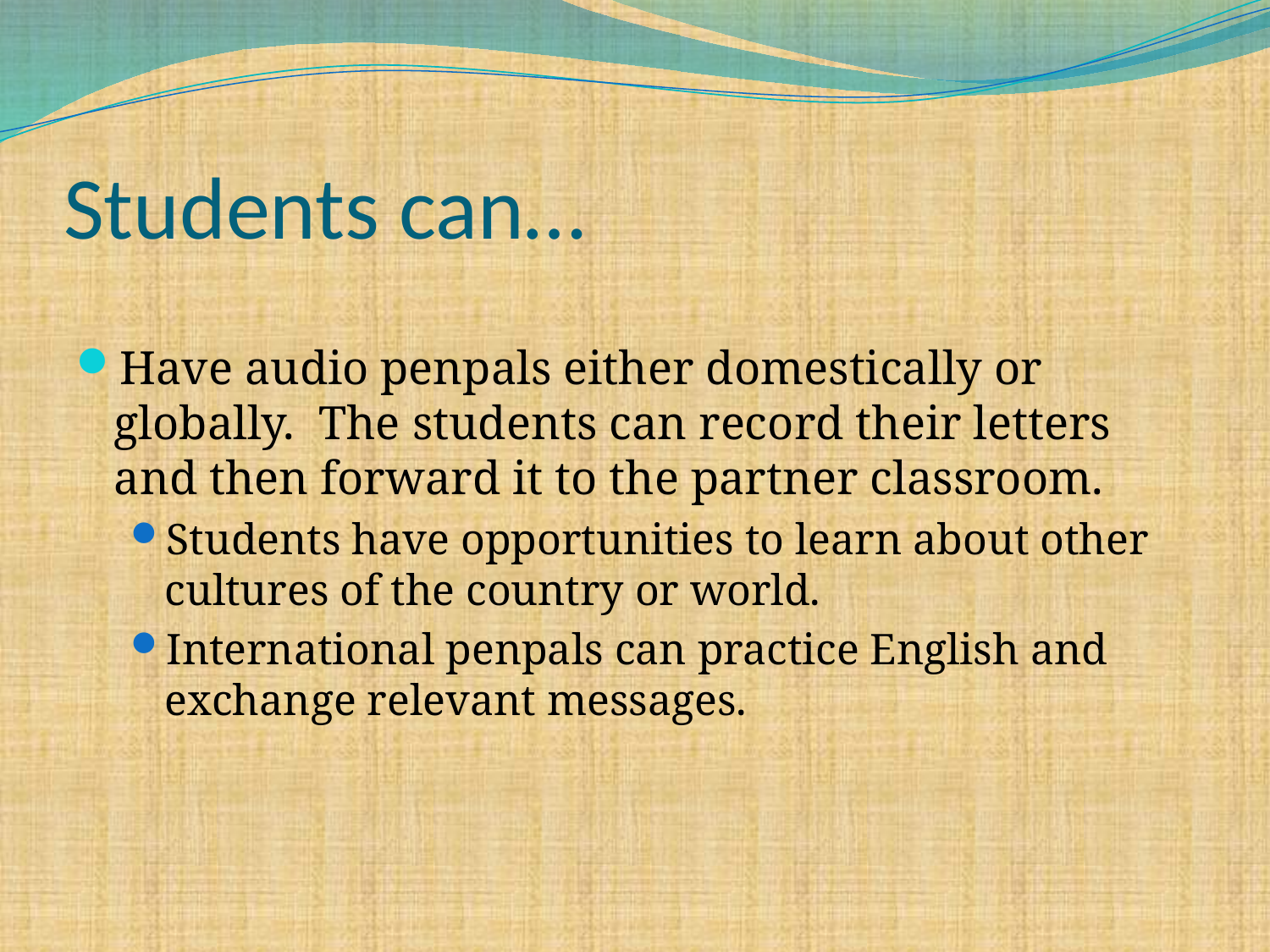

# Students can…

Have audio penpals either domestically or globally.  The students can record their letters and then forward it to the partner classroom.
Students have opportunities to learn about other cultures of the country or world.
International penpals can practice English and exchange relevant messages.